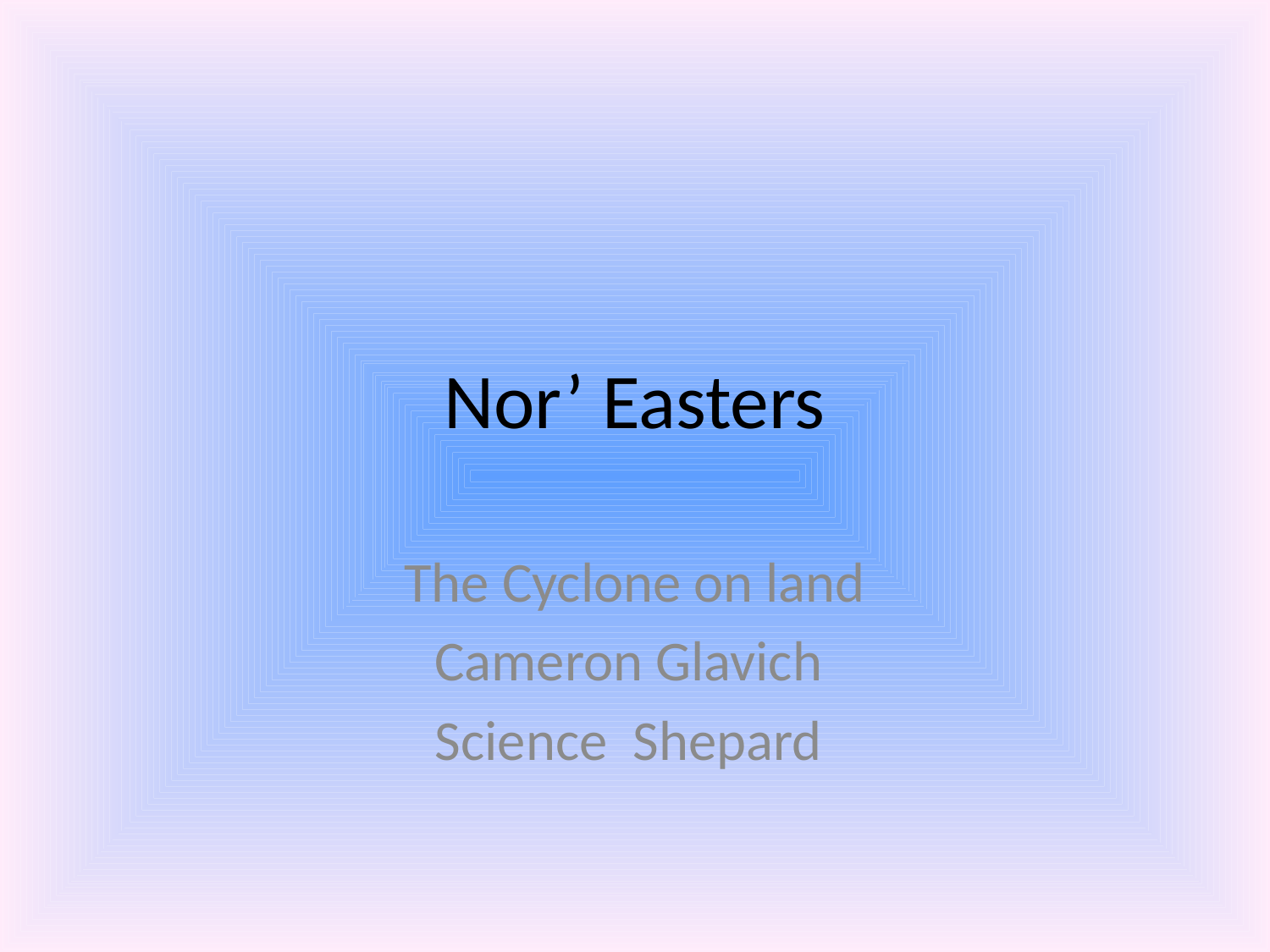

# Nor’ Easters
The Cyclone on land
Cameron Glavich
Science  Shepard